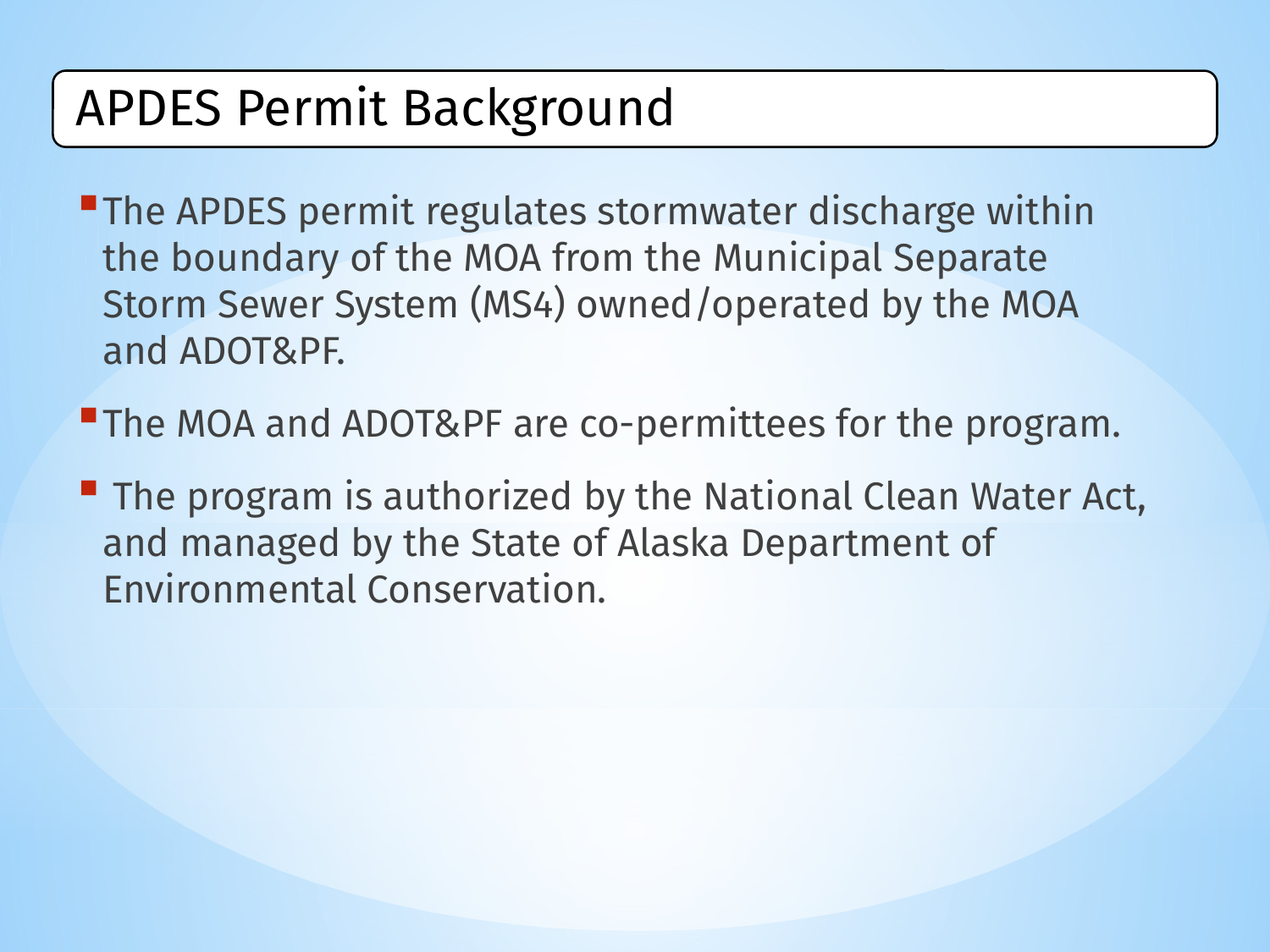

APDES Permit Background
The APDES permit regulates stormwater discharge within the boundary of the MOA from the Municipal Separate Storm Sewer System (MS4) owned/operated by the MOA and ADOT&PF.
The MOA and ADOT&PF are co-permittees for the program.
 The program is authorized by the National Clean Water Act, and managed by the State of Alaska Department of Environmental Conservation.